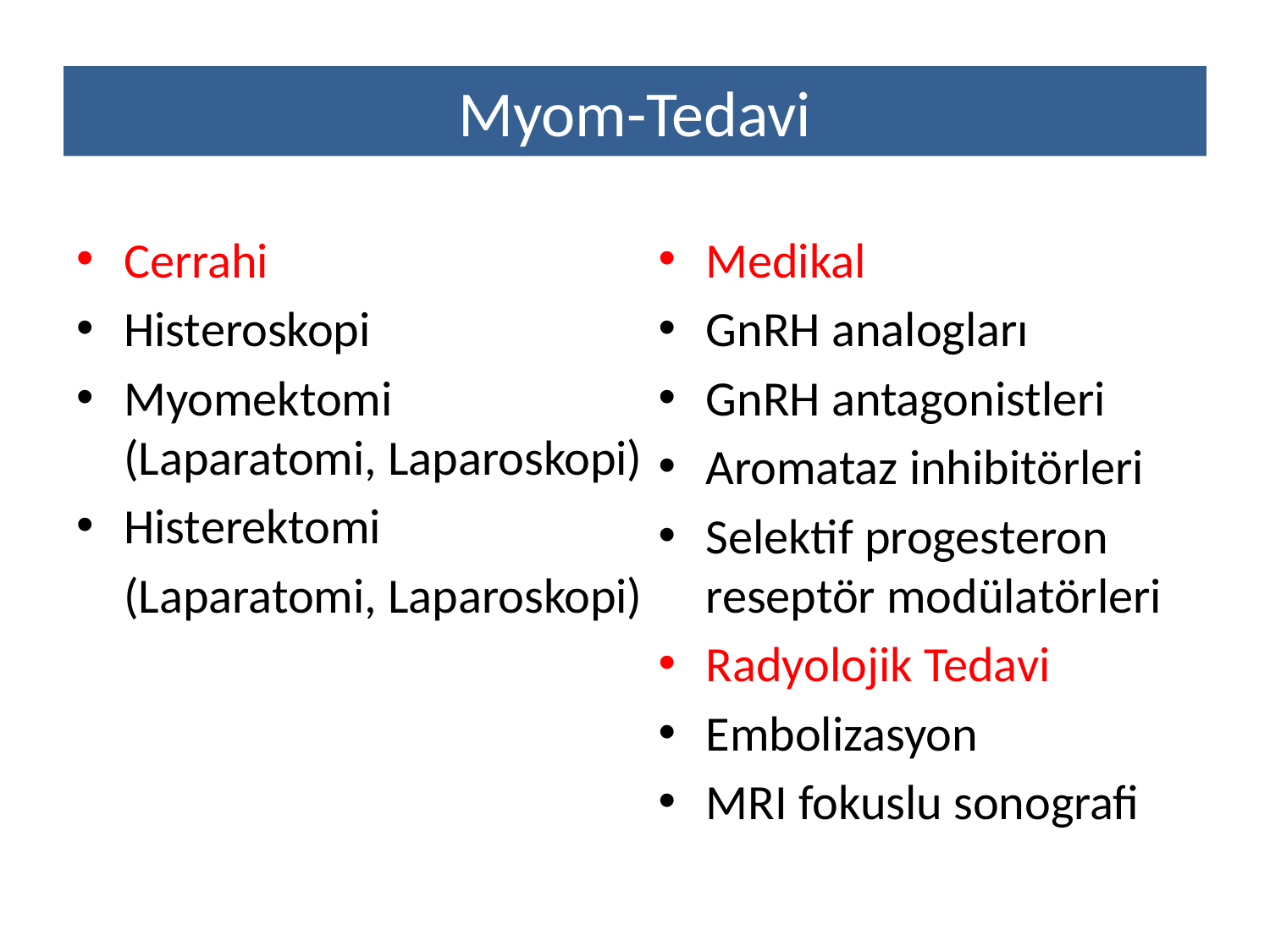

# Myom-Tedavi
Cerrahi
Histeroskopi
Myomektomi (Laparatomi, Laparoskopi)
Histerektomi
	(Laparatomi, Laparoskopi)

Medikal
GnRH analogları
GnRH antagonistleri
Aromataz inhibitörleri
Selektif progesteron reseptör modülatörleri
Radyolojik Tedavi
Embolizasyon
MRI fokuslu sonografi